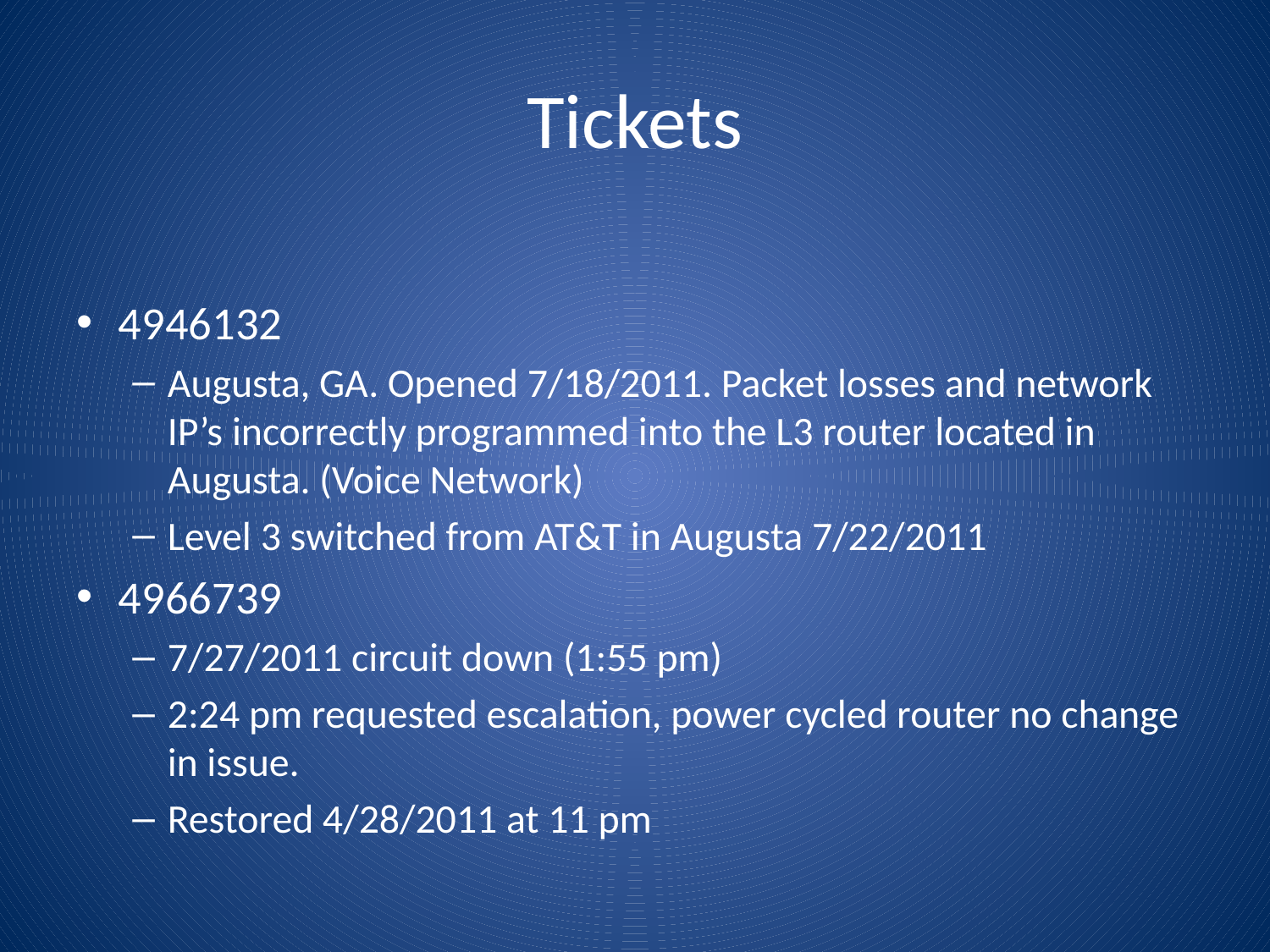

# Tickets

4946132
Augusta, GA. Opened 7/18/2011. Packet losses and network IP’s incorrectly programmed into the L3 router located in Augusta. (Voice Network)
Level 3 switched from AT&T in Augusta 7/22/2011
4966739
7/27/2011 circuit down (1:55 pm)
2:24 pm requested escalation, power cycled router no change in issue.
Restored 4/28/2011 at 11 pm